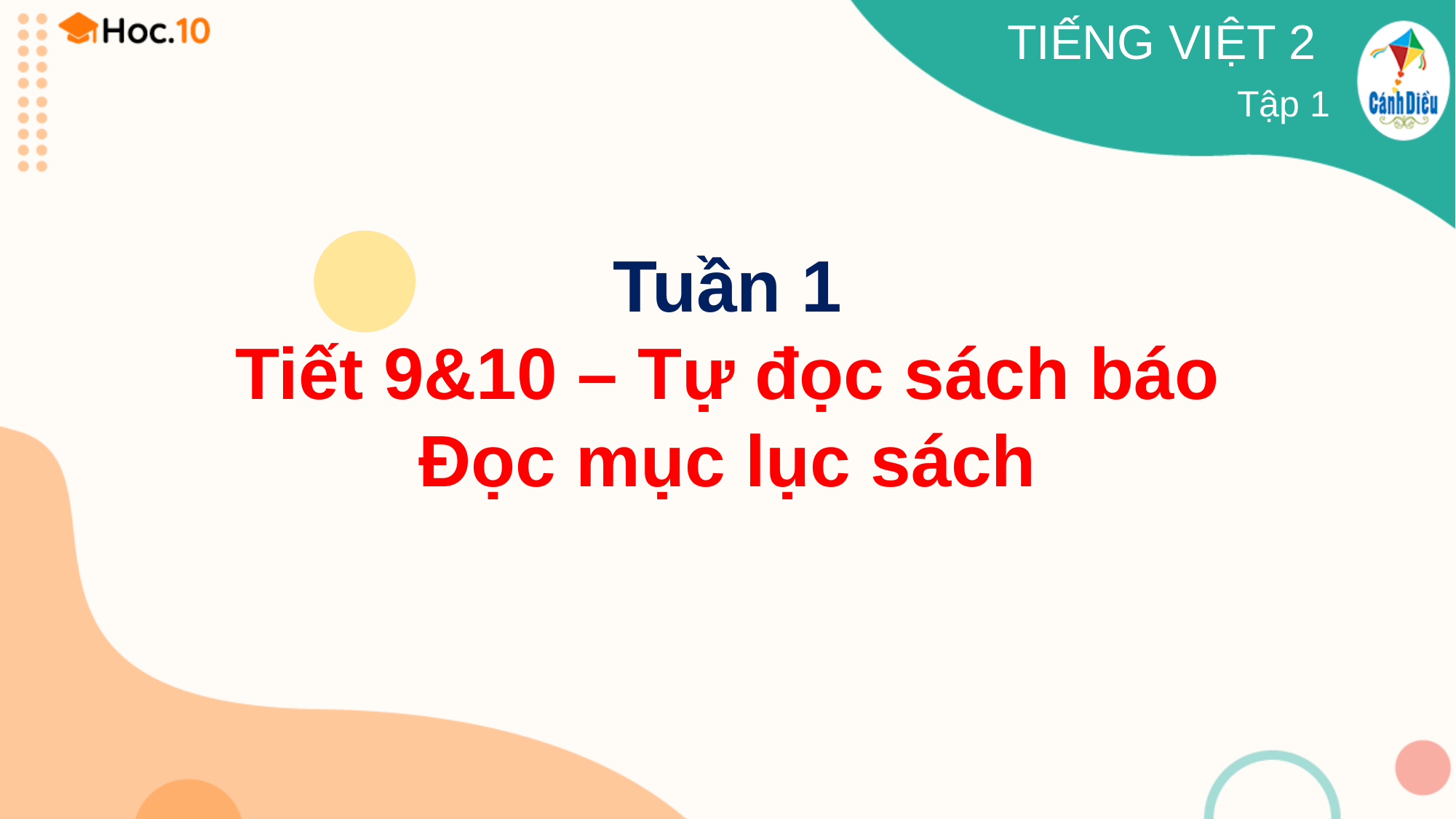

TIẾNG VIỆT 2
Tập 1
Tuần 1
Tiết 9&10 – Tự đọc sách báo
Đọc mục lục sách